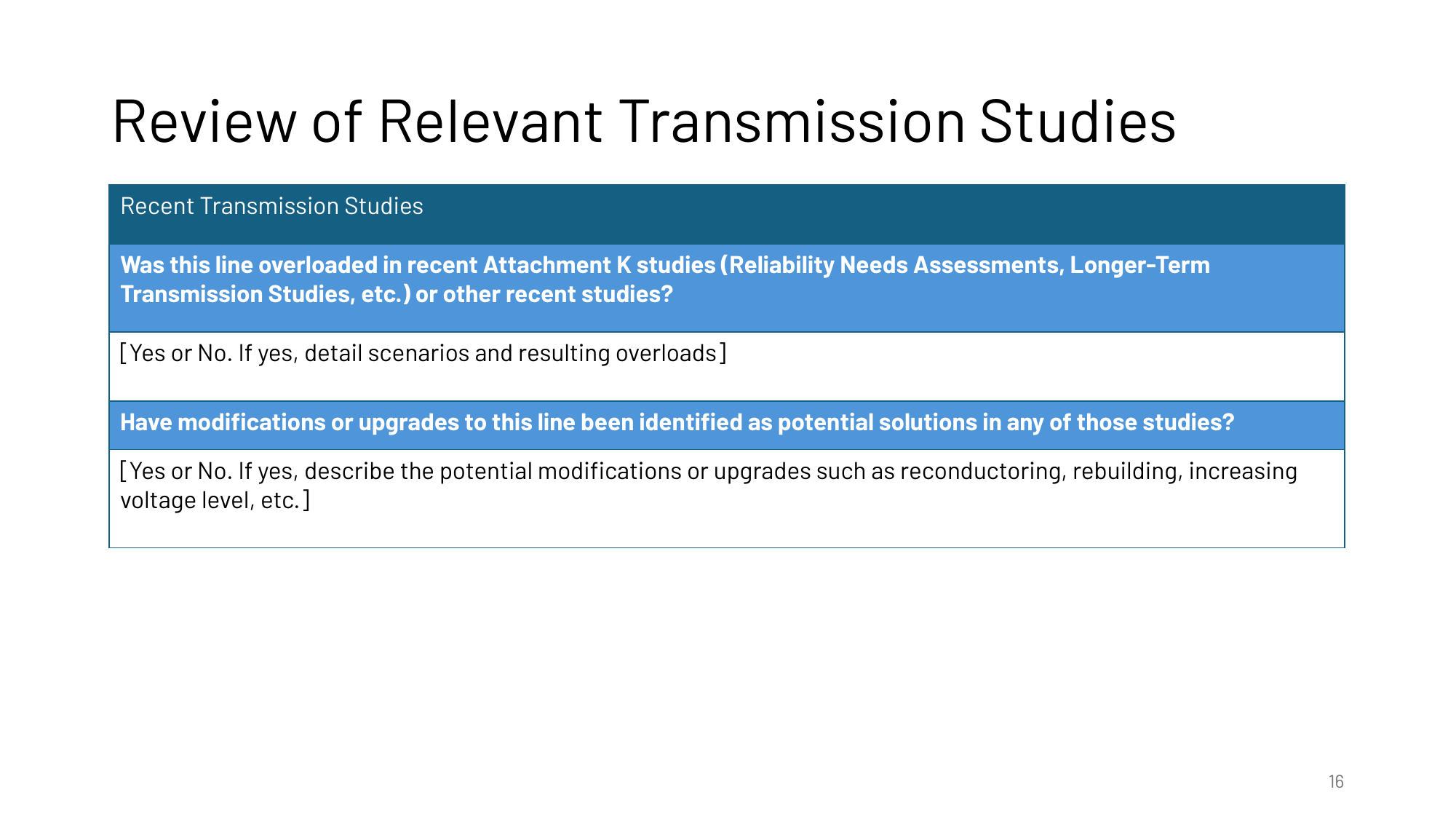

# Review of Relevant Transmission Studies
| Recent Transmission Studies |
| --- |
| Was this line overloaded in recent Attachment K studies (Reliability Needs Assessments, Longer-Term Transmission Studies, etc.) or other recent studies? |
| [Yes or No. If yes, detail scenarios and resulting overloads] |
| Have modifications or upgrades to this line been identified as potential solutions in any of those studies? |
| [Yes or No. If yes, describe the potential modifications or upgrades such as reconductoring, rebuilding, increasing voltage level, etc.] |
16